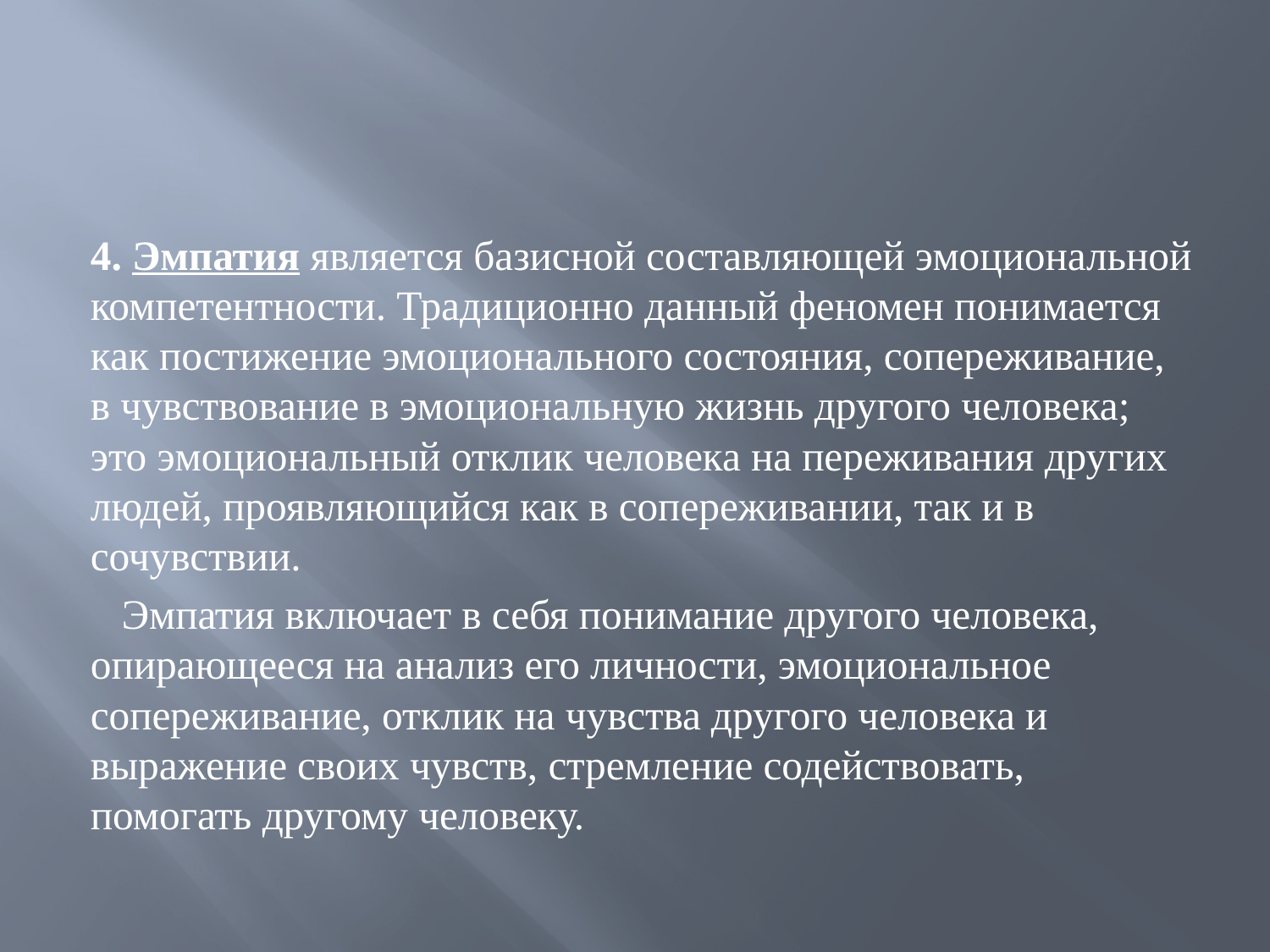

#
4. Эмпатия является базисной составляющей эмоциональной компетентности. Традиционно данный феномен понимается как постижение эмоционального состояния, сопереживание, в чувствование в эмоциональную жизнь другого человека; это эмоциональный отклик человека на переживания других людей, проявляющийся как в сопереживании, так и в сочувствии.
   Эмпатия включает в себя понимание другого человека, опирающееся на анализ его личности, эмоциональное сопереживание, отклик на чувства другого человека и выражение своих чувств, стремление содействовать, помогать другому человеку.